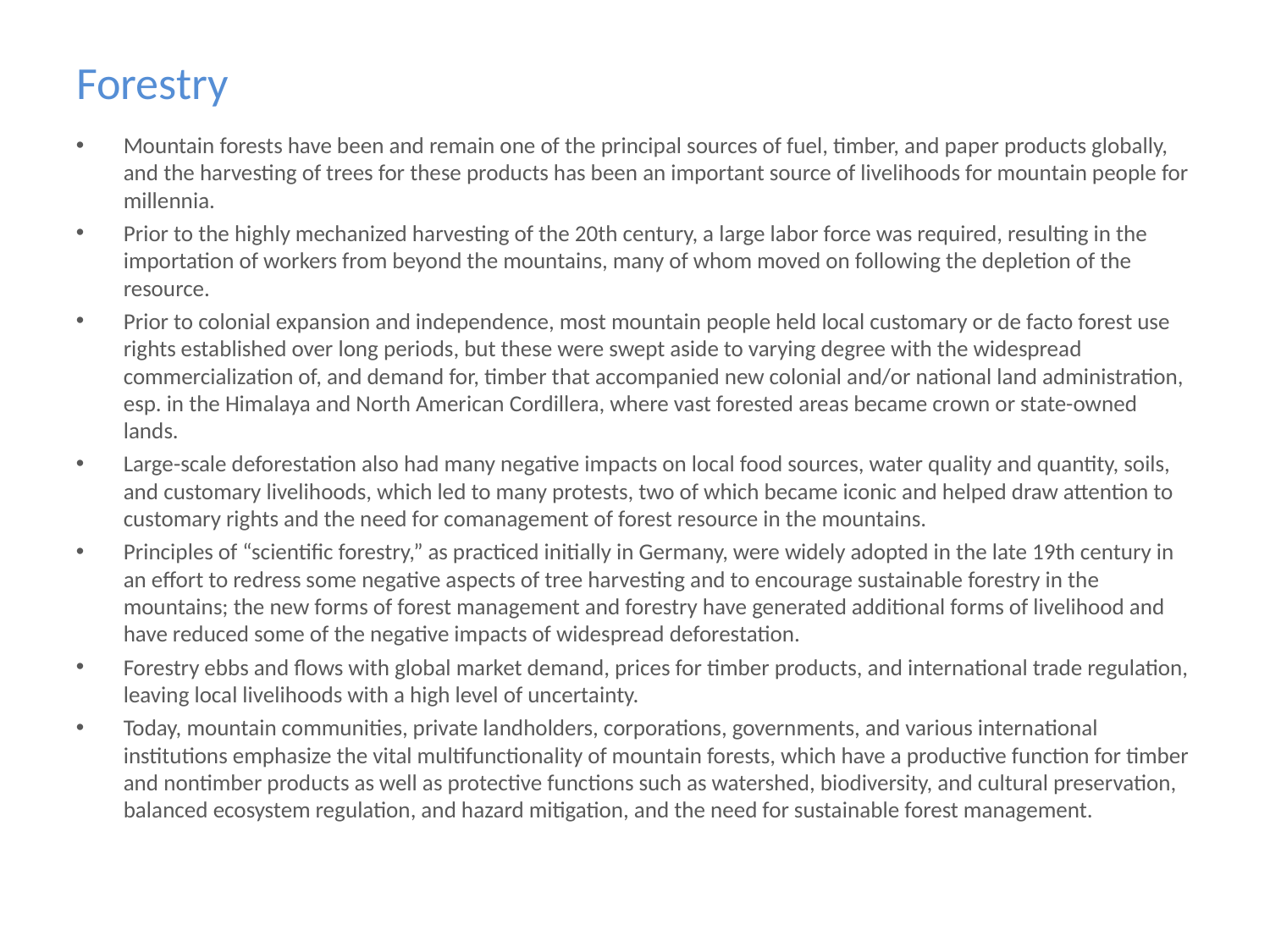

# Forestry
Mountain forests have been and remain one of the principal sources of fuel, timber, and paper products globally, and the harvesting of trees for these products has been an important source of livelihoods for mountain people for millennia.
Prior to the highly mechanized harvesting of the 20th century, a large labor force was required, resulting in the importation of workers from beyond the mountains, many of whom moved on following the depletion of the resource.
Prior to colonial expansion and independence, most mountain people held local customary or de facto forest use rights established over long periods, but these were swept aside to varying degree with the widespread commercialization of, and demand for, timber that accompanied new colonial and/or national land administration, esp. in the Himalaya and North American Cordillera, where vast forested areas became crown or state-owned lands.
Large-scale deforestation also had many negative impacts on local food sources, water quality and quantity, soils, and customary livelihoods, which led to many protests, two of which became iconic and helped draw attention to customary rights and the need for comanagement of forest resource in the mountains.
Principles of “scientific forestry,” as practiced initially in Germany, were widely adopted in the late 19th century in an effort to redress some negative aspects of tree harvesting and to encourage sustainable forestry in the mountains; the new forms of forest management and forestry have generated additional forms of livelihood and have reduced some of the negative impacts of widespread deforestation.
Forestry ebbs and flows with global market demand, prices for timber products, and international trade regulation, leaving local livelihoods with a high level of uncertainty.
Today, mountain communities, private landholders, corporations, governments, and various international institutions emphasize the vital multifunctionality of mountain forests, which have a productive function for timber and nontimber products as well as protective functions such as watershed, biodiversity, and cultural preservation, balanced ecosystem regulation, and hazard mitigation, and the need for sustainable forest management.